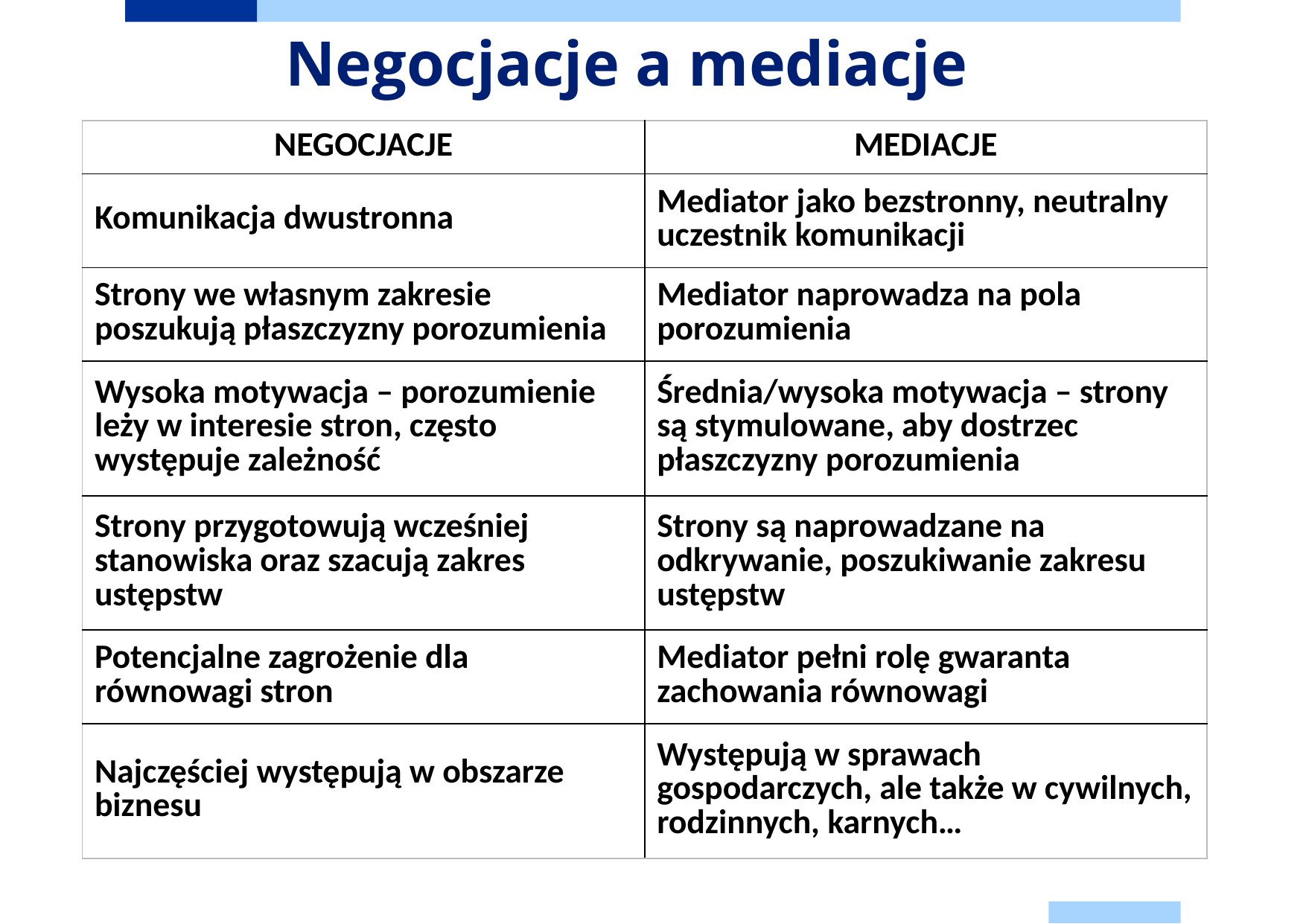

# Negocjacje a mediacje
| NEGOCJACJE | MEDIACJE |
| --- | --- |
| Komunikacja dwustronna | Mediator jako bezstronny, neutralny uczestnik komunikacji |
| Strony we własnym zakresie poszukują płaszczyzny porozumienia | Mediator naprowadza na pola porozumienia |
| Wysoka motywacja – porozumienie leży w interesie stron, często występuje zależność | Średnia/wysoka motywacja – strony są stymulowane, aby dostrzec płaszczyzny porozumienia |
| Strony przygotowują wcześniej stanowiska oraz szacują zakres ustępstw | Strony są naprowadzane na odkrywanie, poszukiwanie zakresu ustępstw |
| Potencjalne zagrożenie dla równowagi stron | Mediator pełni rolę gwaranta zachowania równowagi |
| Najczęściej występują w obszarze biznesu | Występują w sprawach gospodarczych, ale także w cywilnych, rodzinnych, karnych… |